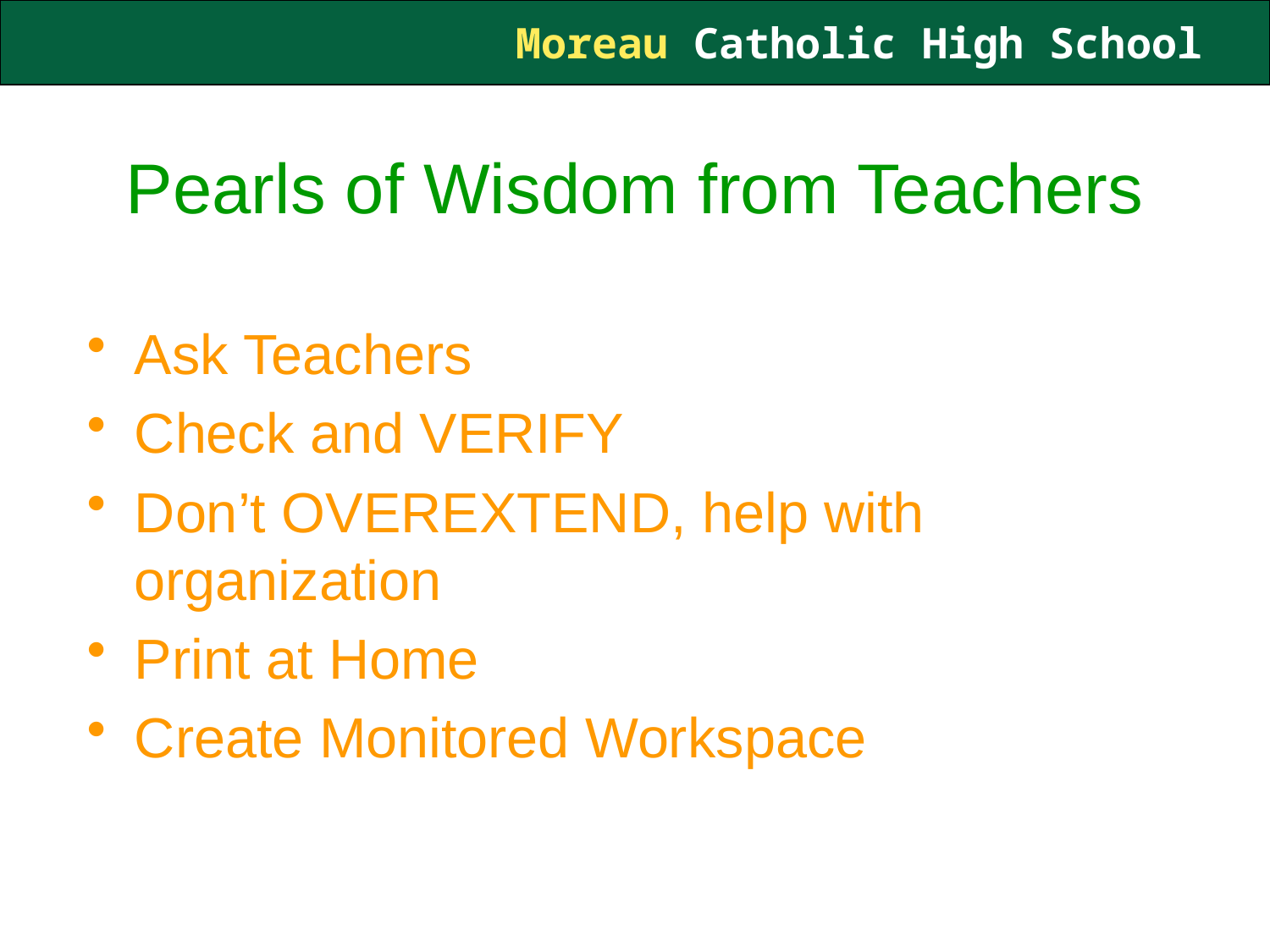

Pearls of Wisdom from Teachers

Ask Teachers
Check and VERIFY
Don’t OVEREXTEND, help with organization
Print at Home
Create Monitored Workspace